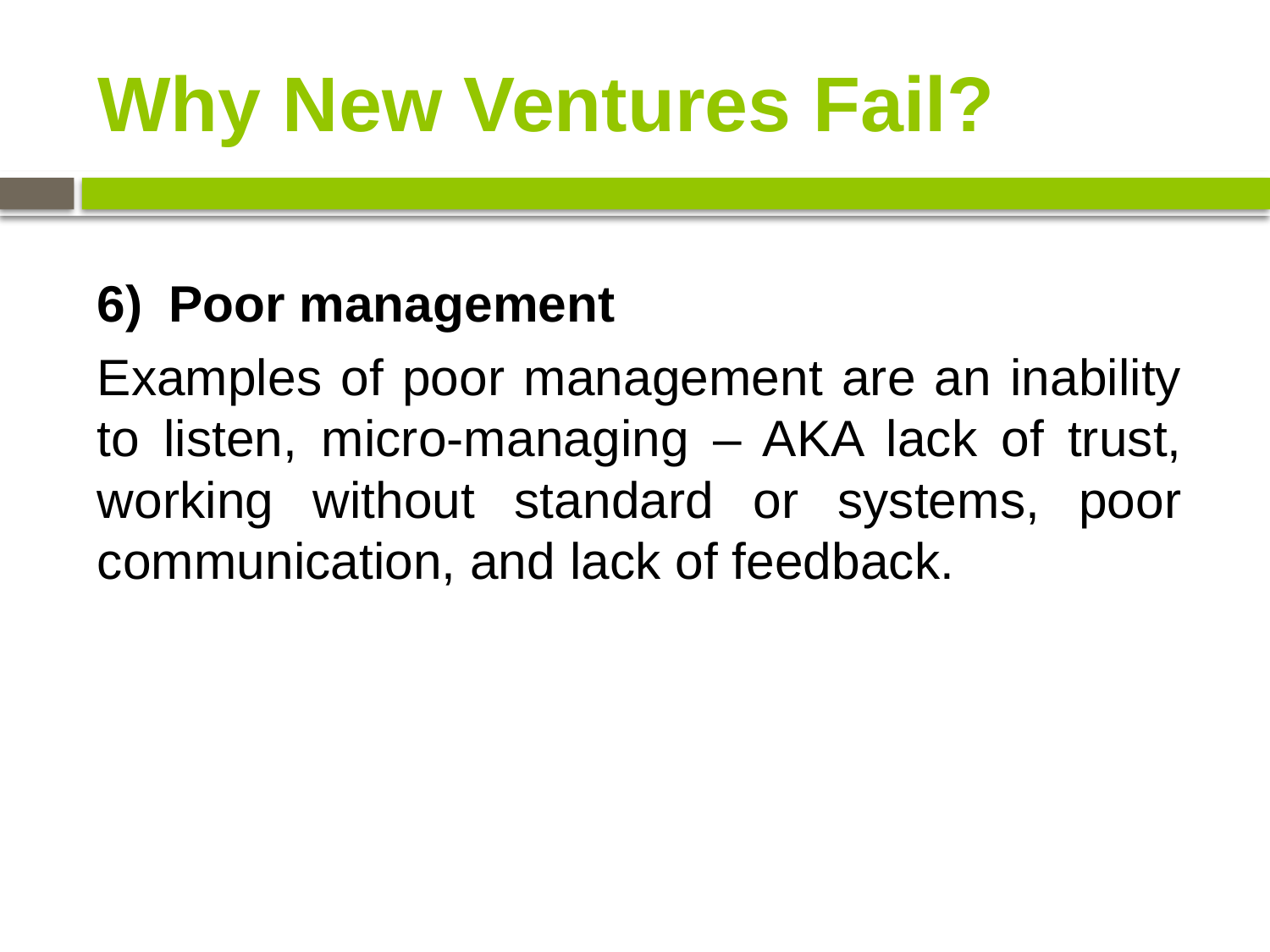

# Why New Ventures Fail?
Poor management
Examples of poor management are an inability to listen, micro-managing – AKA lack of trust, working without standard or systems, poor communication, and lack of feedback.